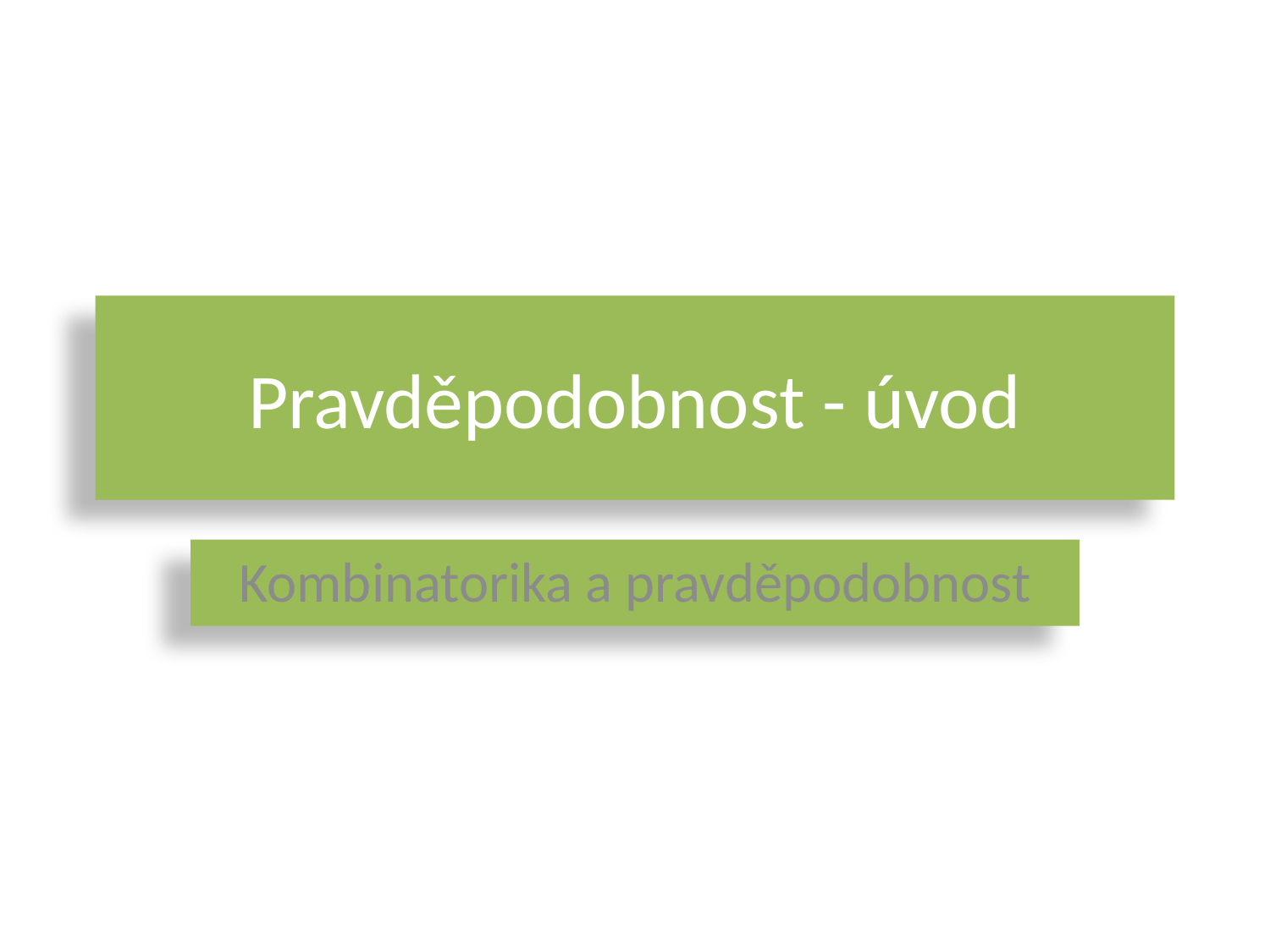

# Pravděpodobnost - úvod
Kombinatorika a pravděpodobnost